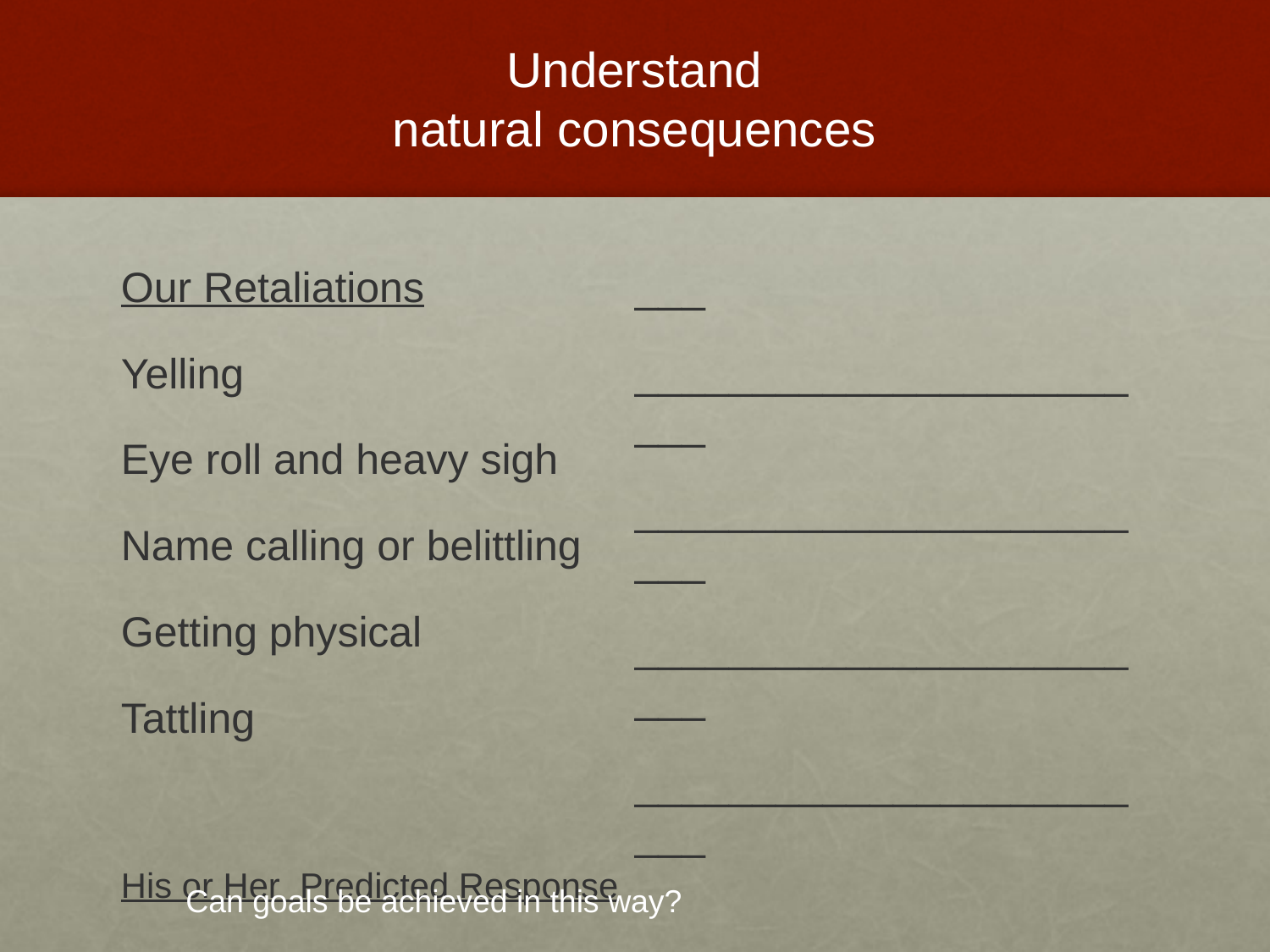

# Understand natural consequences
Our Retaliations
Yelling
Eye roll and heavy sigh
Name calling or belittling
Getting physical
Tattling

His or Her  Predicted Response
________________________
________________________
________________________
________________________
________________________

Can goals be achieved in this way?